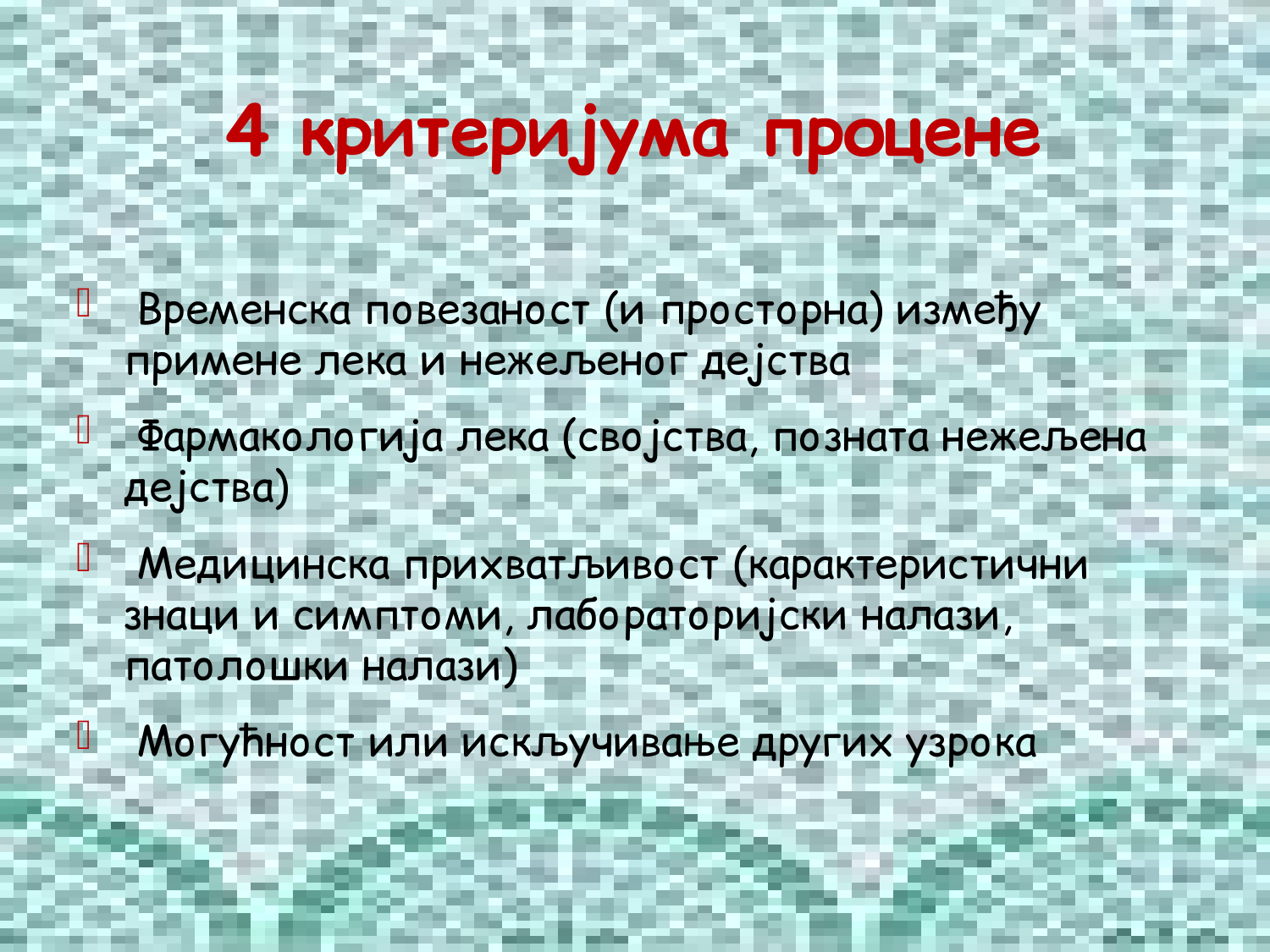

# 4 критеријума процене
 Временска повезаност (и просторна) између примене лека и нежељеног дејства

 Фармакологија лека (својства, позната нежељена дејства)

 Медицинска прихватљивост (карактеристични знаци и симптоми, лабораторијски налази, патолошки налази)

 Могућност или искључивање других узрока